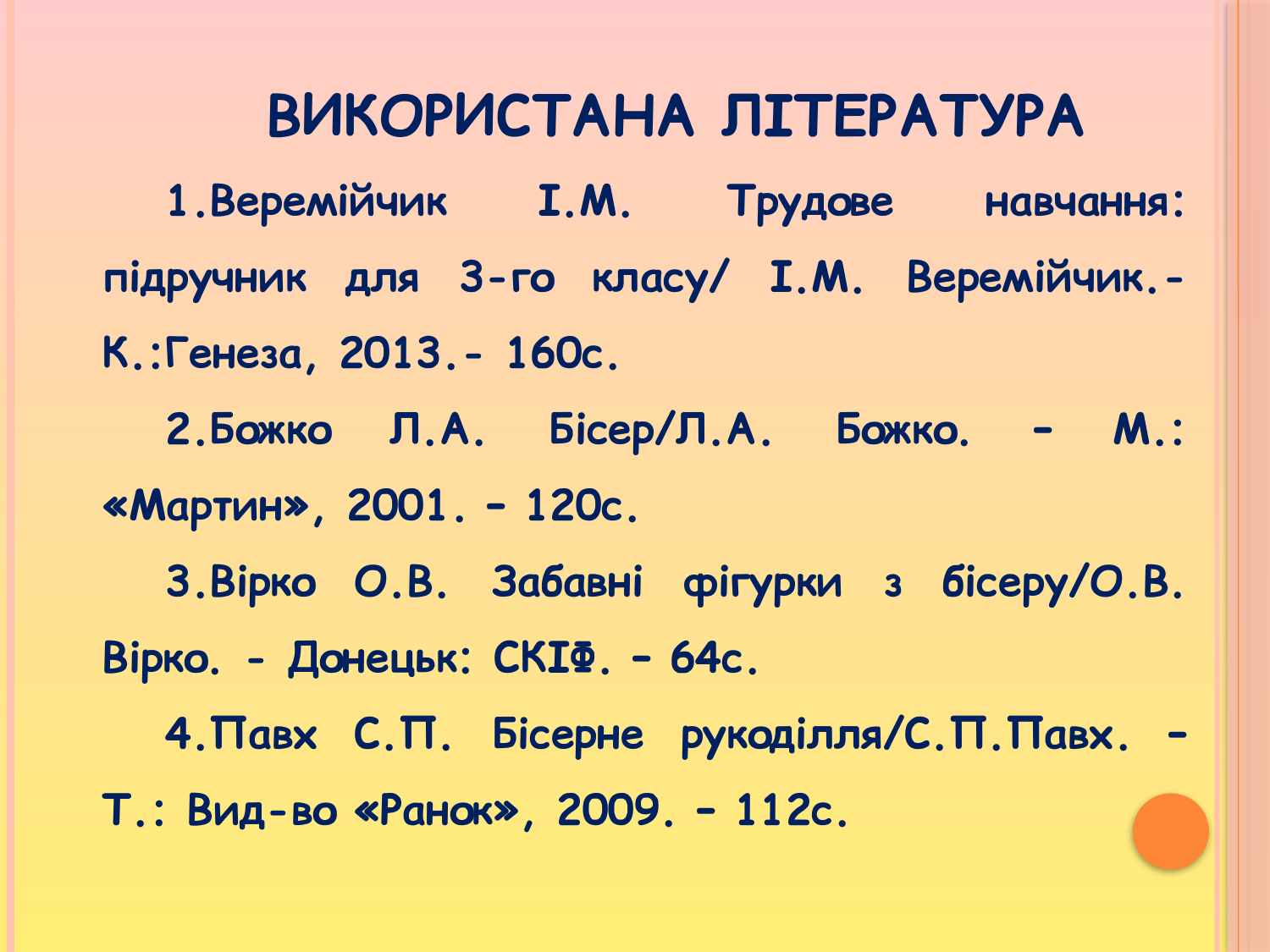

ВИКОРИСТАНА ЛІТЕРАТУРА
Веремійчик І.М. Трудове навчання: підручник для 3-го класу/ І.М. Веремійчик.- К.:Генеза, 2013.- 160с.
Божко Л.А. Бісер/Л.А. Божко. – М.: «Мартин», 2001. – 120с.
Вірко О.В. Забавні фігурки з бісеру/О.В. Вірко. - Донецьк: СКІФ. – 64с.
Павх С.П. Бісерне рукоділля/С.П.Павх. – Т.: Вид-во «Ранок», 2009. – 112с.